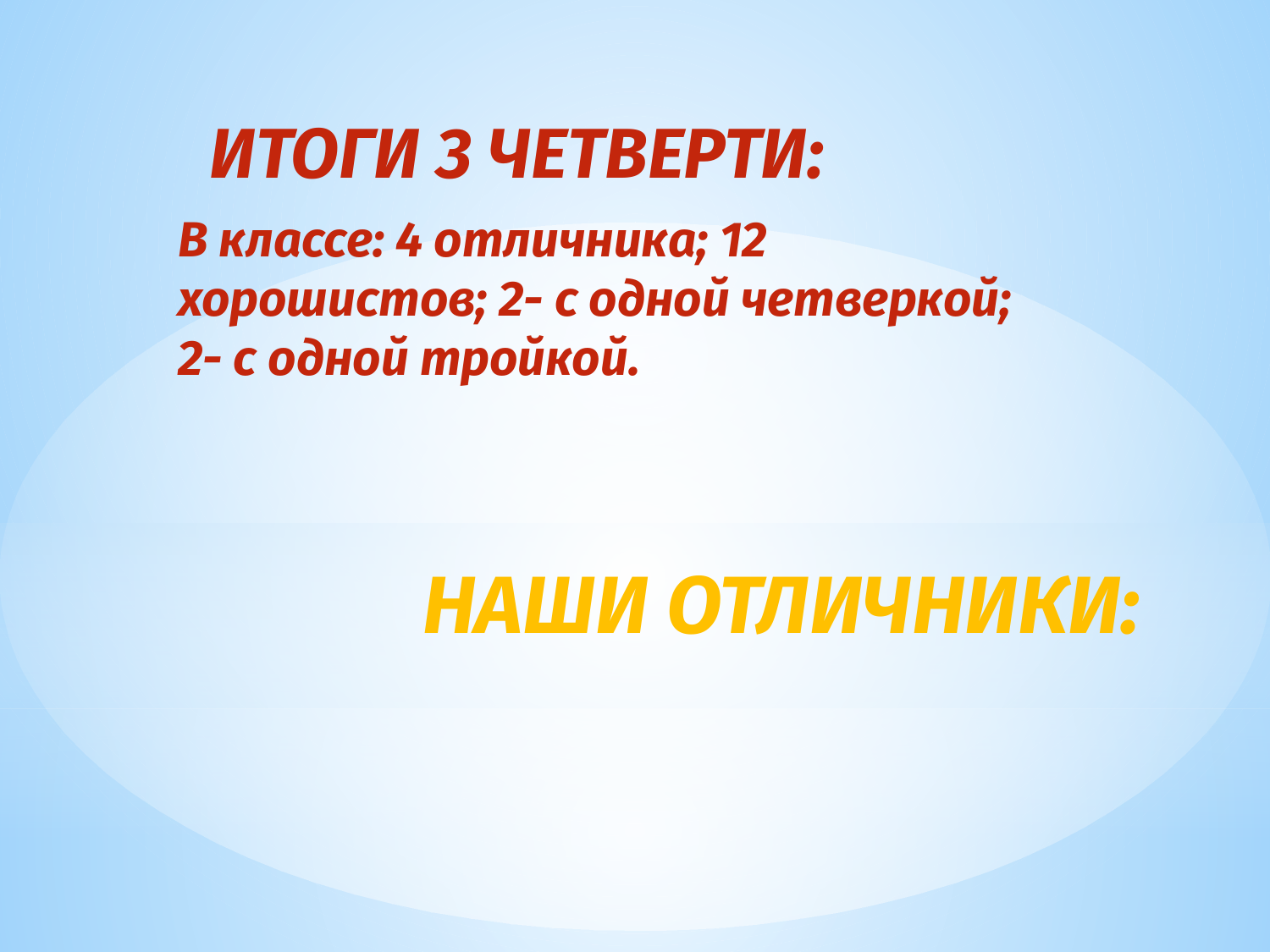

ИТОГИ 3 ЧЕТВЕРТИ:
В классе: 4 отличника; 12 хорошистов; 2- с одной четверкой; 2- с одной тройкой.
# НАШИ ОТЛИЧНИКИ: